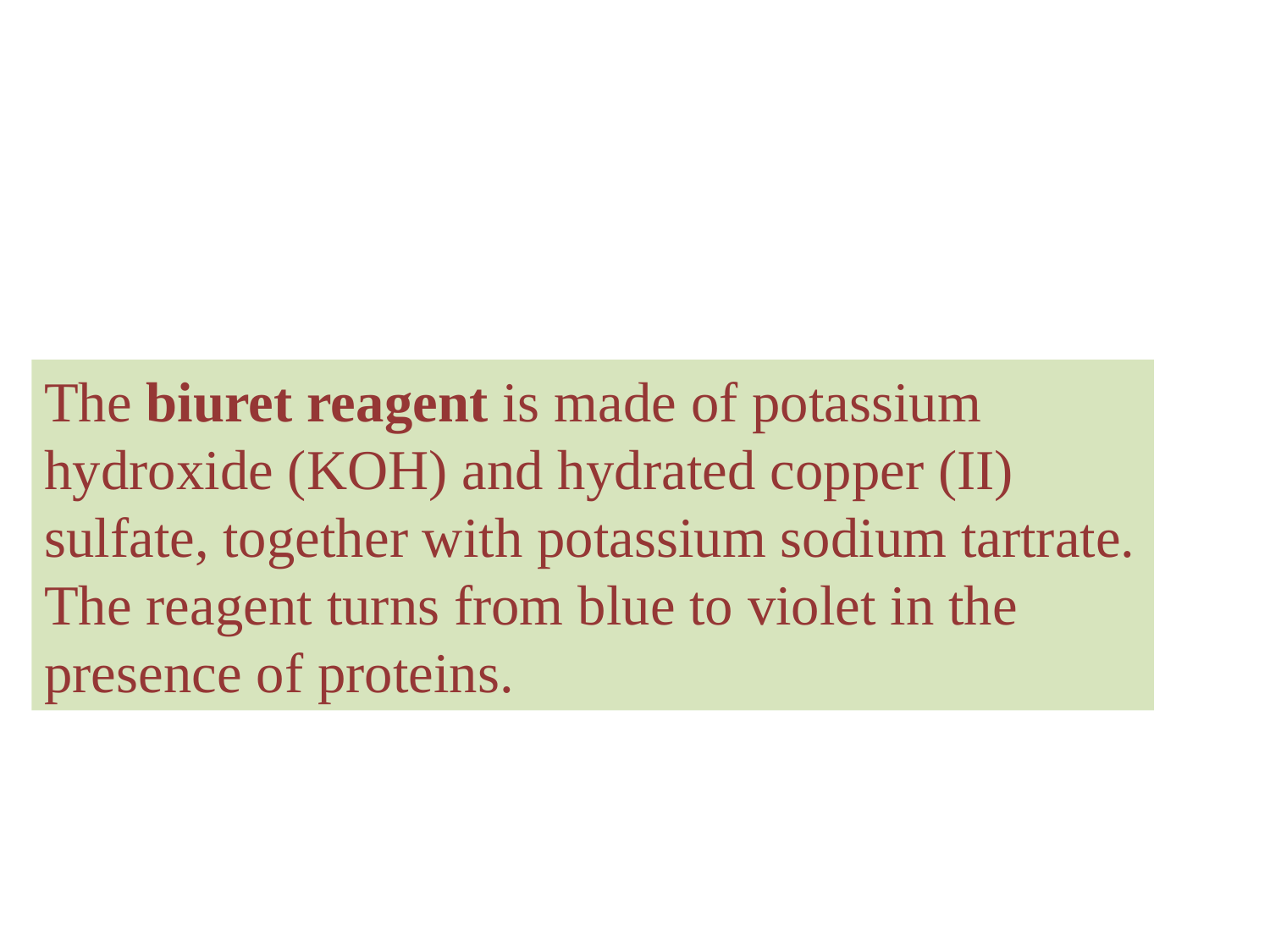

The biuret reagent is made of potassium hydroxide (KOH) and hydrated copper (II) sulfate, together with potassium sodium tartrate. The reagent turns from blue to violet in the presence of proteins.